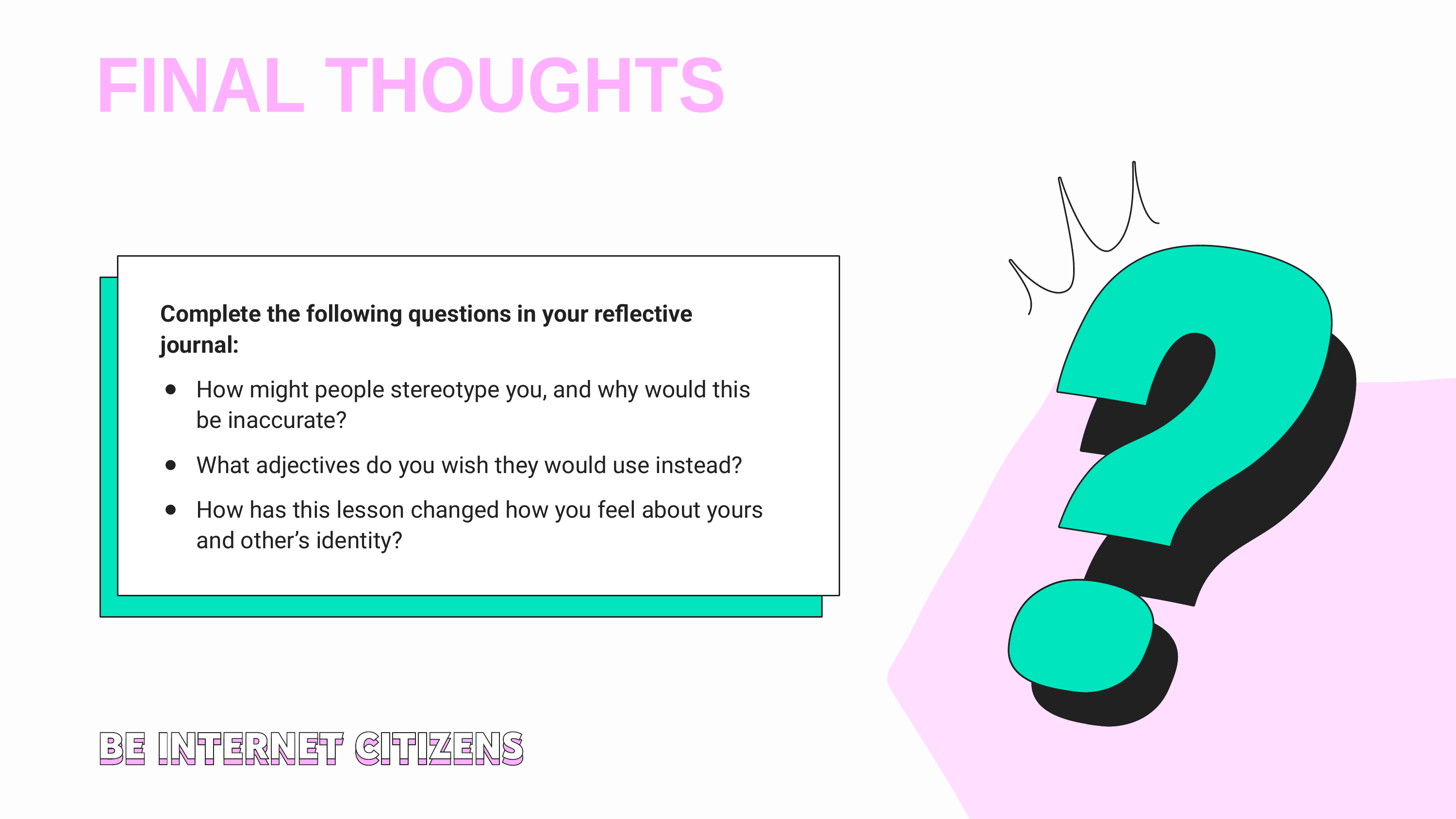

FINAL THOUGHTS

Complete the following questions in your reflective journal:
How might people stereotype you, and why would this be inaccurate?
What adjectives do you wish they would use instead?
How has this lesson changed how you feel about yours and other’s identity?